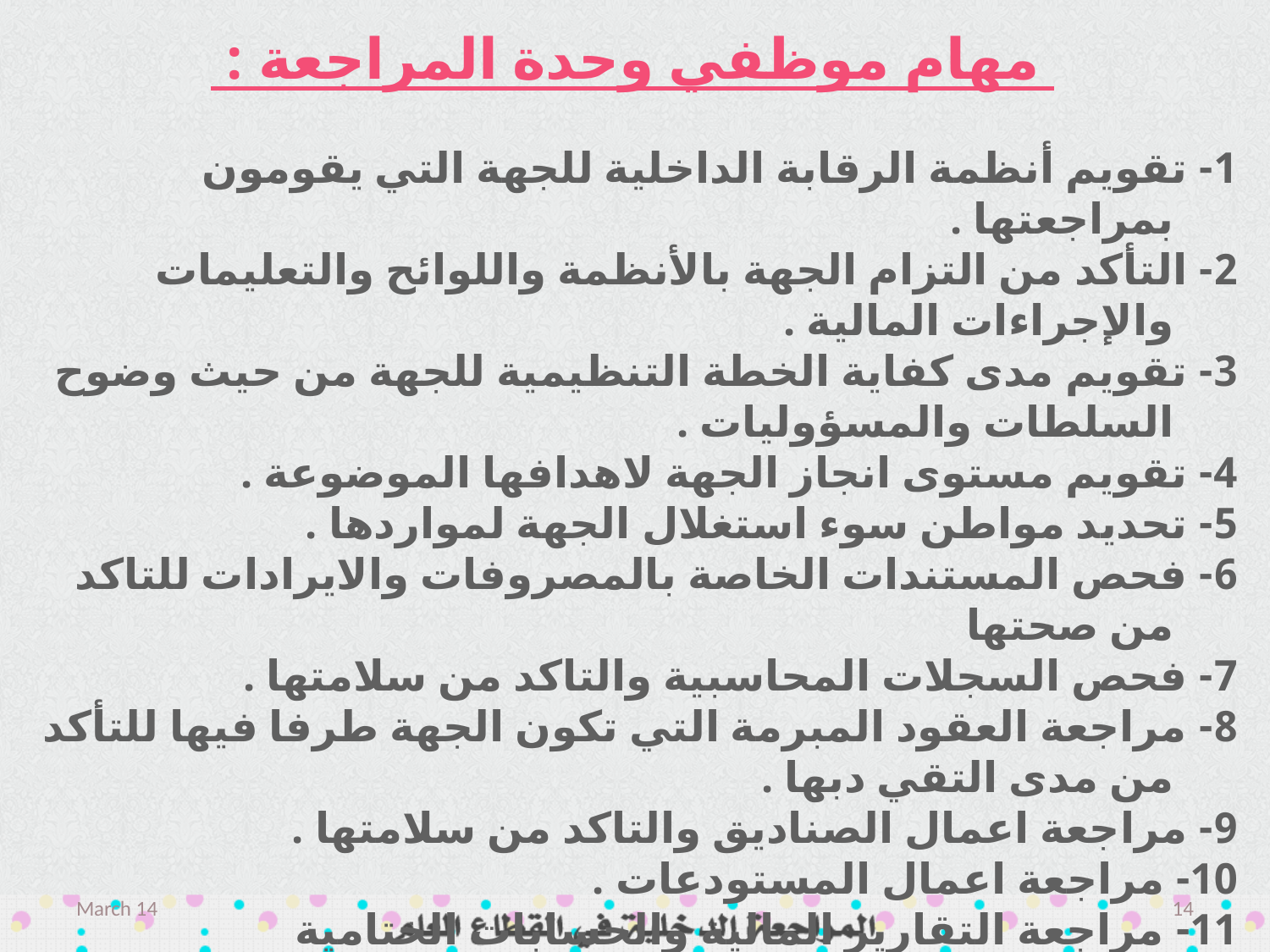

مهام موظفي وحدة المراجعة :

1- تقويم أنظمة الرقابة الداخلية للجهة التي يقومون بمراجعتها .
2- التأكد من التزام الجهة بالأنظمة واللوائح والتعليمات والإجراءات المالية .
3- تقويم مدى كفاية الخطة التنظيمية للجهة من حيث وضوح السلطات والمسؤوليات .
4- تقويم مستوى انجاز الجهة لاهدافها الموضوعة .
5- تحديد مواطن سوء استغلال الجهة لمواردها .
6- فحص المستندات الخاصة بالمصروفات والايرادات للتاكد من صحتها
7- فحص السجلات المحاسبية والتاكد من سلامتها .
8- مراجعة العقود المبرمة التي تكون الجهة طرفا فيها للتأكد من مدى التقي دبها .
9- مراجعة اعمال الصناديق والتاكد من سلامتها .
10- مراجعة اعمال المستودعات .
11- مراجعة التقارير المالية والحسابات الختامية
12- تقديم المشورة عن تقديم بحث مشروع الموازنة التقديرية للجهة .
13- تقديم الخدمات التي يطلبها المسئول الأول في الجهة شريطة ان تكون في مجال اختصاصها .
March 14
14